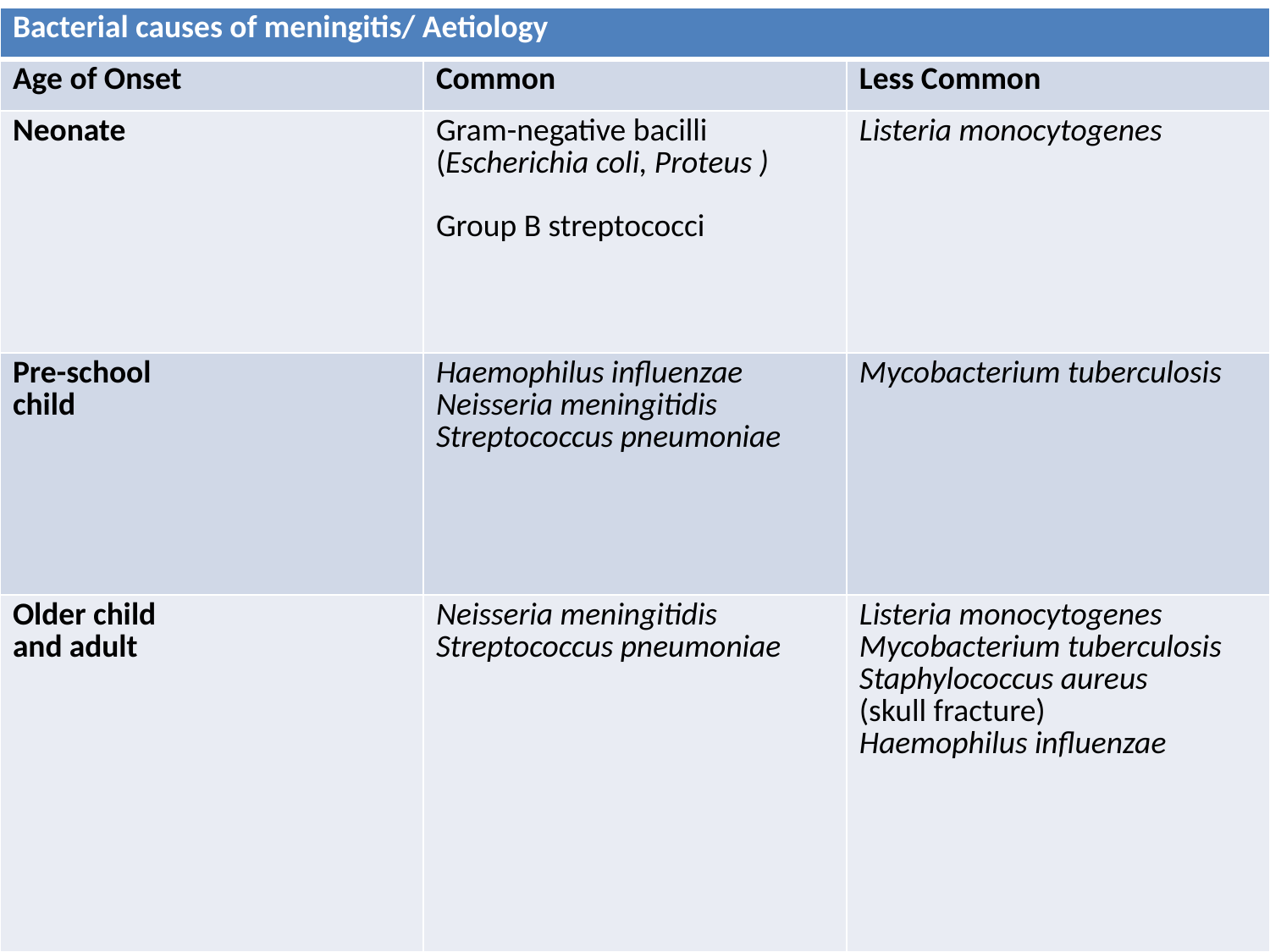

| Bacterial causes of meningitis/ Aetiology |  |  |
| --- | --- | --- |
| Age of Onset | Common | Less Common |
| Neonate | Gram-negative bacilli (Escherichia coli, Proteus ) Group B streptococci | Listeria monocytogenes |
| Pre-school child | Haemophilus influenzae Neisseria meningitidis Streptococcus pneumoniae | Mycobacterium tuberculosis |
| Older child and adult | Neisseria meningitidis Streptococcus pneumoniae | Listeria monocytogenes Mycobacterium tuberculosis Staphylococcus aureus (skull fracture) Haemophilus influenzae |